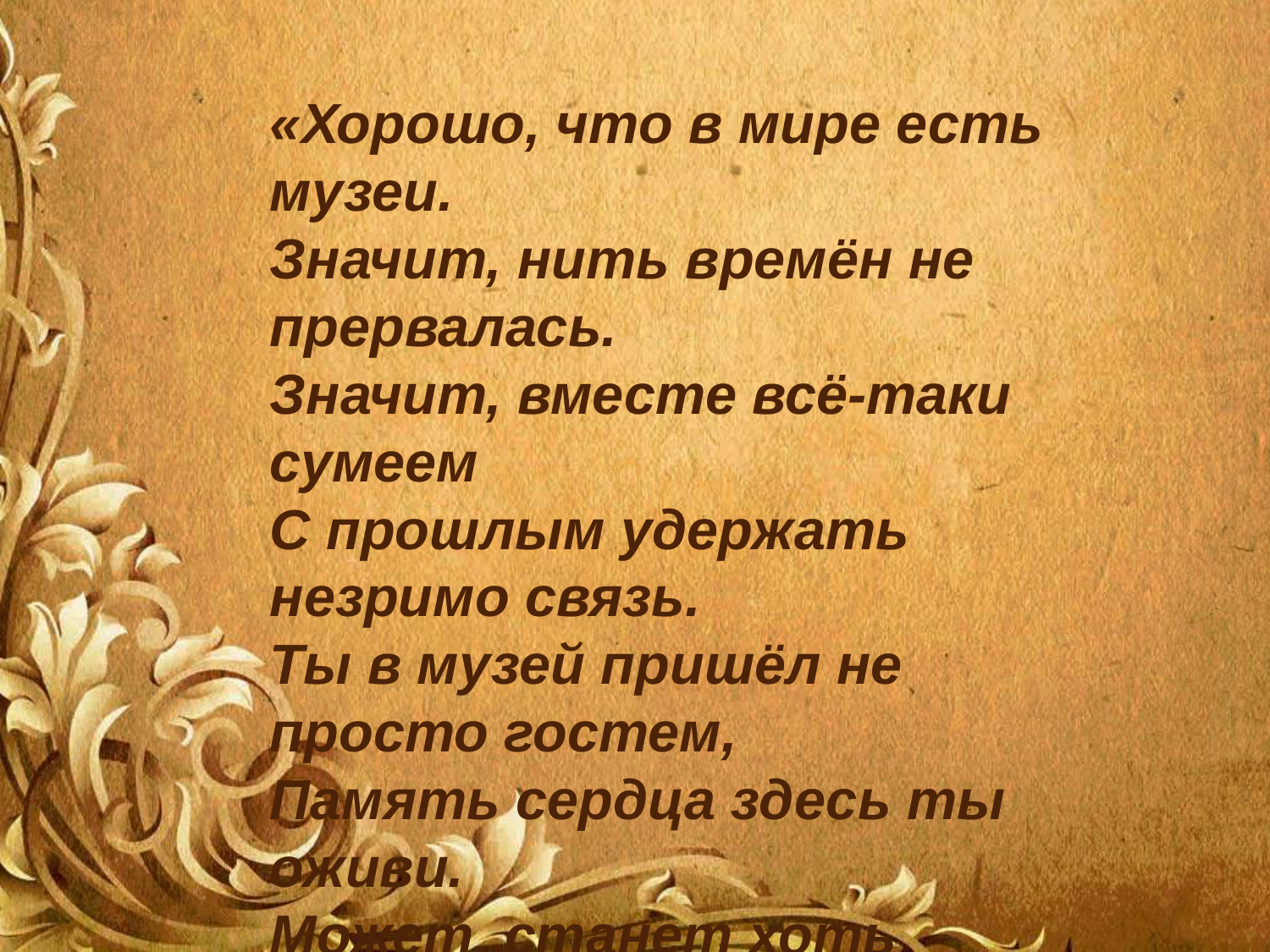

«Хорошо, что в мире есть музеи.
Значит, нить времён не прервалась.
Значит, вместе всё-таки сумеем
С прошлым удержать незримо связь.
Ты в музей пришёл не просто гостем,
Память сердца здесь ты оживи.
Может, станет хоть немного проще
Нам понять сегодняшние дни…….»